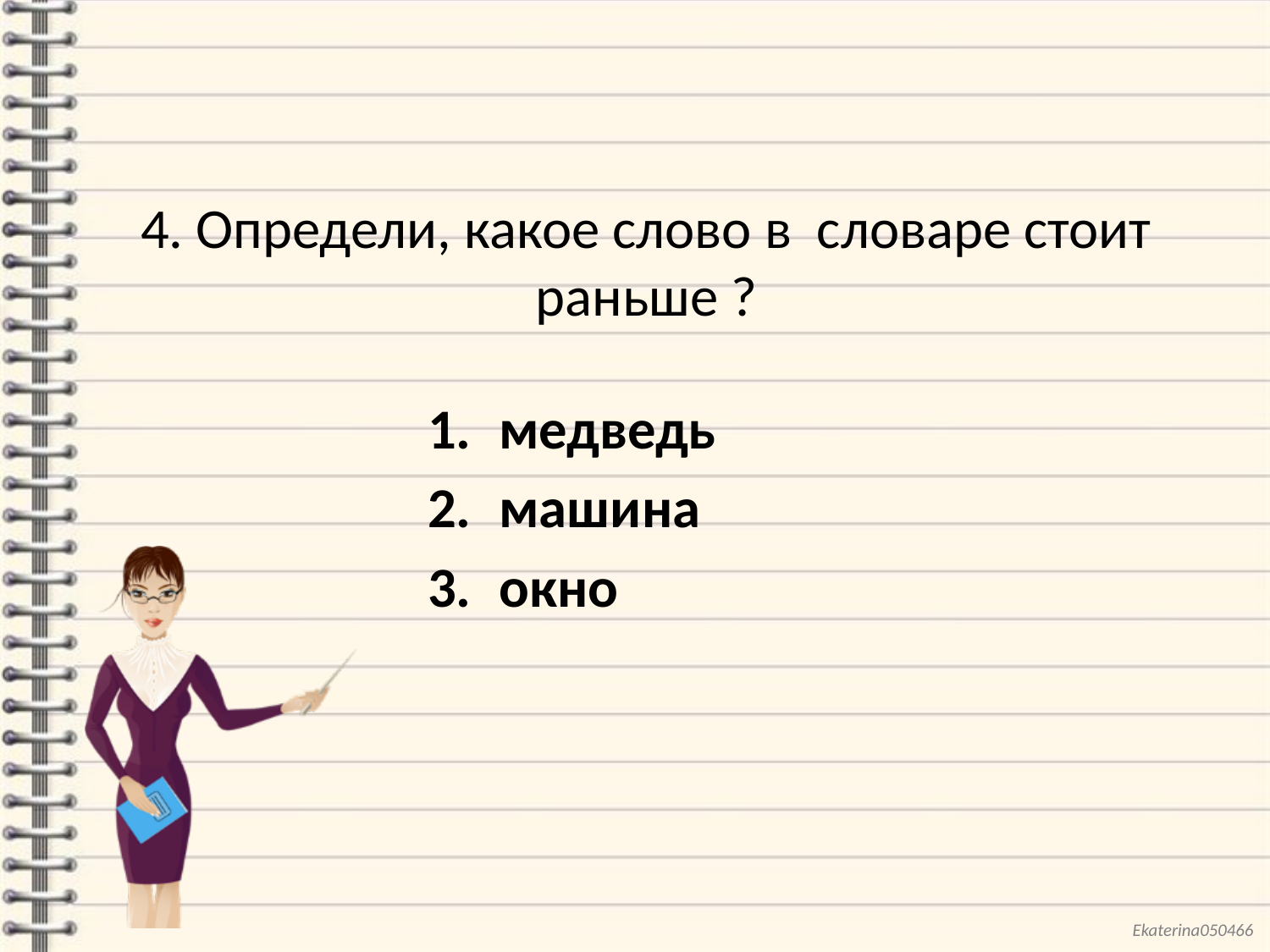

# 4. Определи, какое слово в  словаре стоит раньше ?
медведь
машина
окно